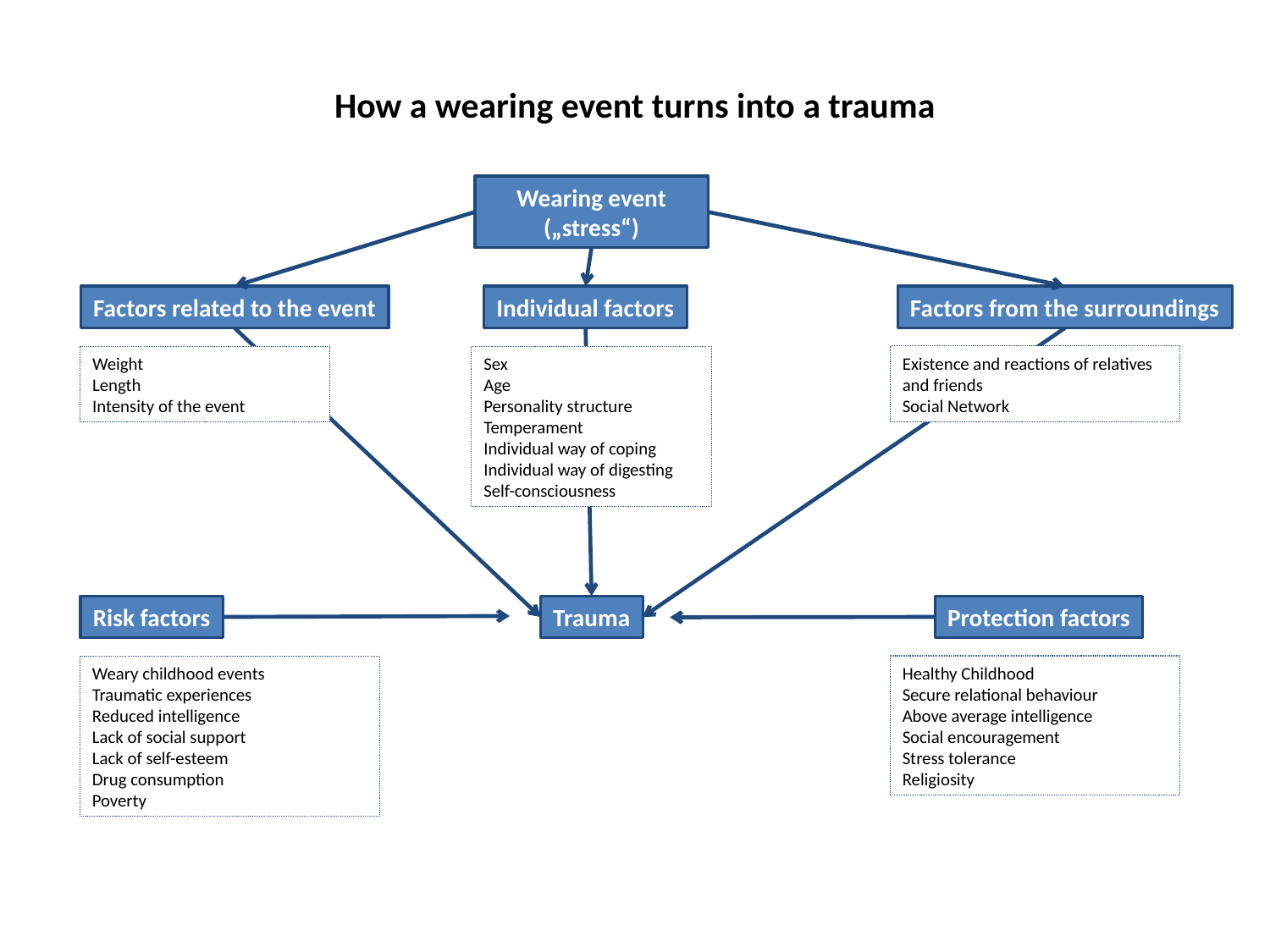

How a wearing event turns into a trauma
Wearing event („stress“)
Factors related to the event
Individual factors
Factors from the surroundings
Existence and reactions of relatives and friends
Social Network
Weight
Length
Intensity of the event
Sex
Age
Personality structure
Temperament
Individual way of coping
Individual way of digesting
Self-consciousness
Risk factors
Trauma
Protection factors
Weary childhood events
Traumatic experiences
Reduced intelligence
Lack of social support
Lack of self-esteem
Drug consumption
Poverty
Healthy Childhood
Secure relational behaviour
Above average intelligence
Social encouragement
Stress tolerance
Religiosity